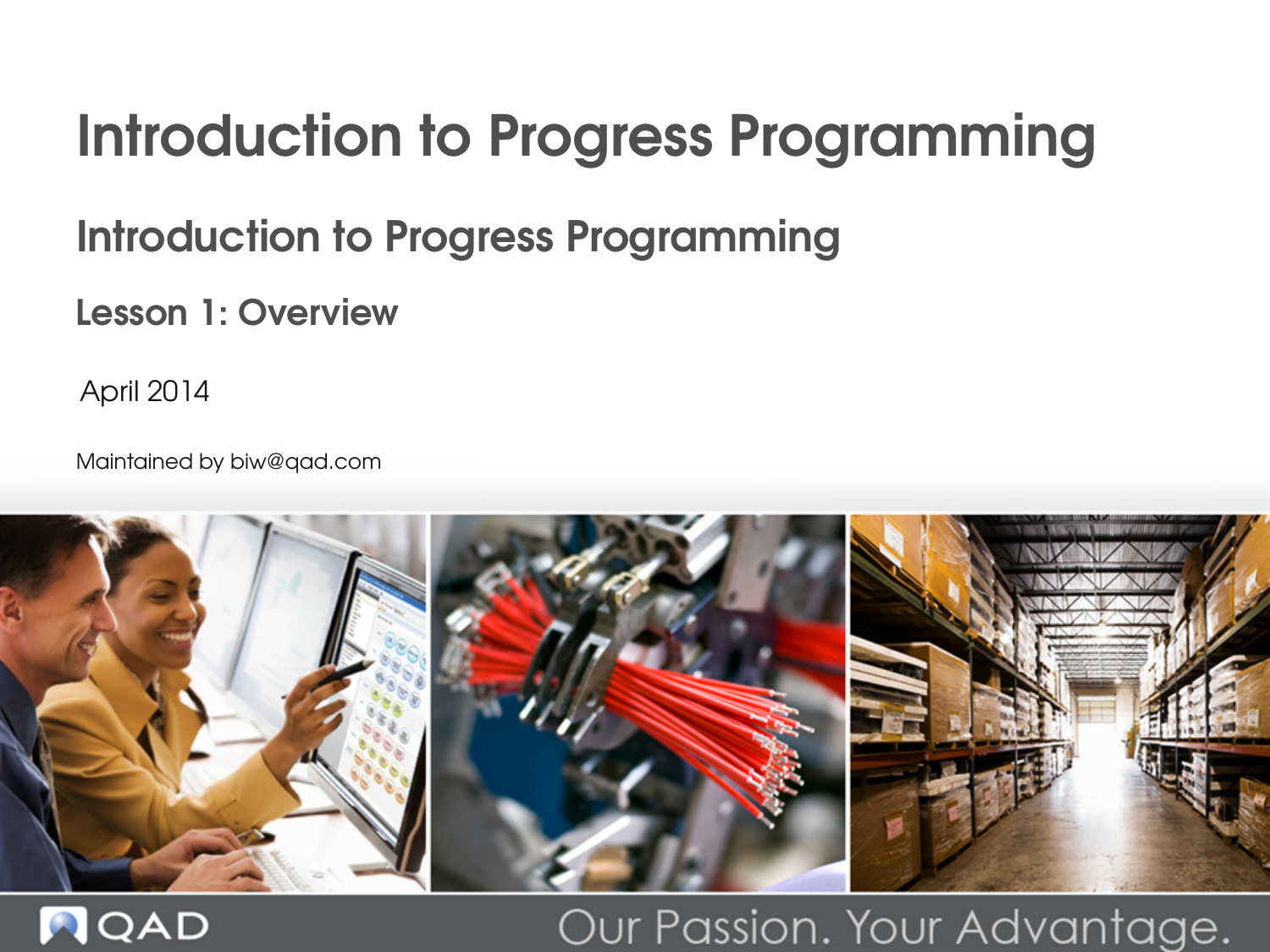

# Introduction to Progress Programming
Introduction to Progress Programming
Lesson 1: Overview
April 2014
Maintained by biw@qad.com